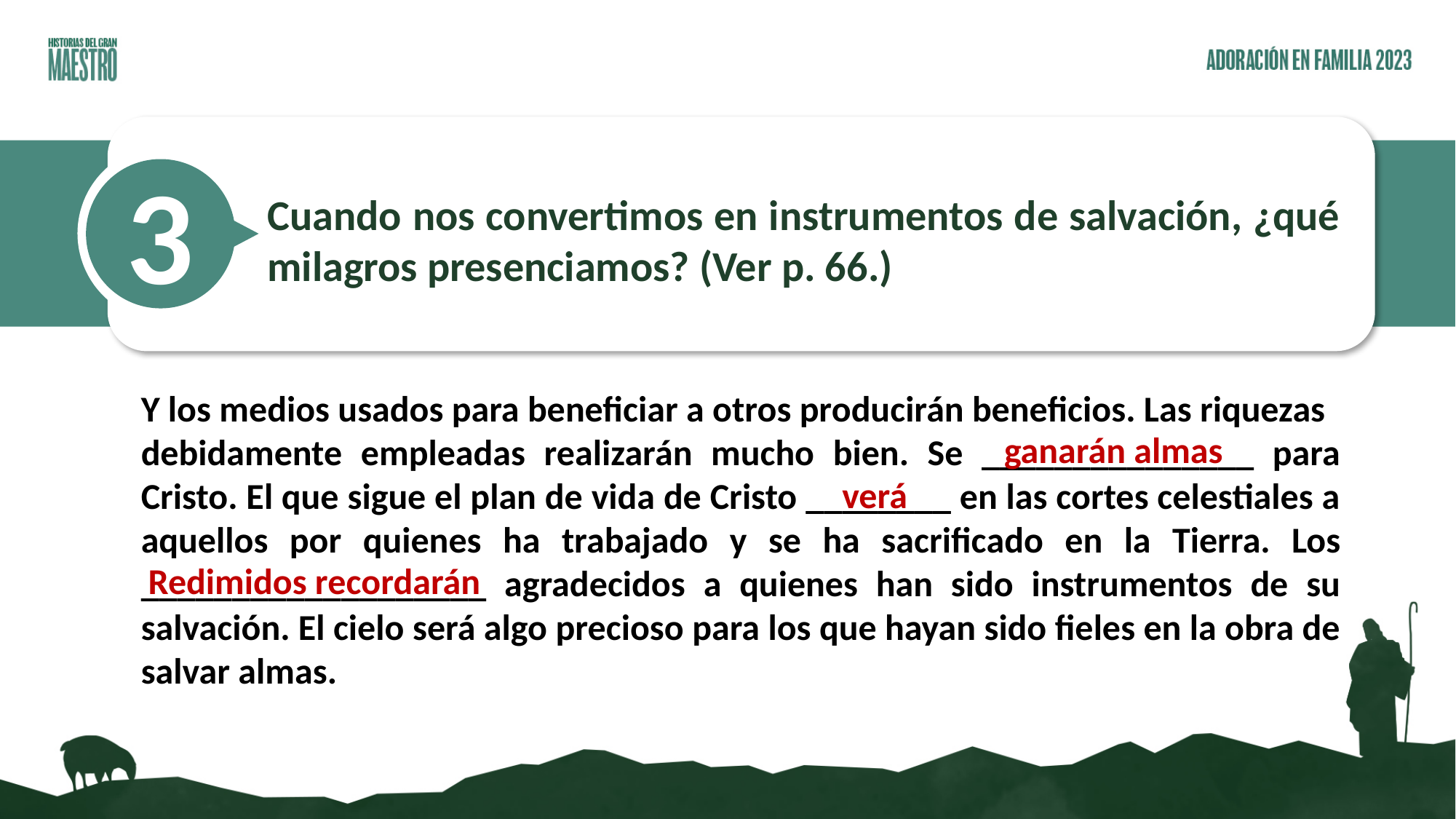

3
Cuando nos convertimos en instrumentos de salvación, ¿qué milagros presenciamos? (Ver p. 66.)
Y los medios usados para beneficiar a otros producirán beneficios. Las riquezas
debidamente empleadas realizarán mucho bien. Se _______________ para Cristo. El que sigue el plan de vida de Cristo ________ en las cortes celestiales a aquellos por quienes ha trabajado y se ha sacrificado en la Tierra. Los ___________________ agradecidos a quienes han sido instrumentos de su salvación. El cielo será algo precioso para los que hayan sido fieles en la obra de salvar almas.
ganarán almas
verá
Redimidos recordarán